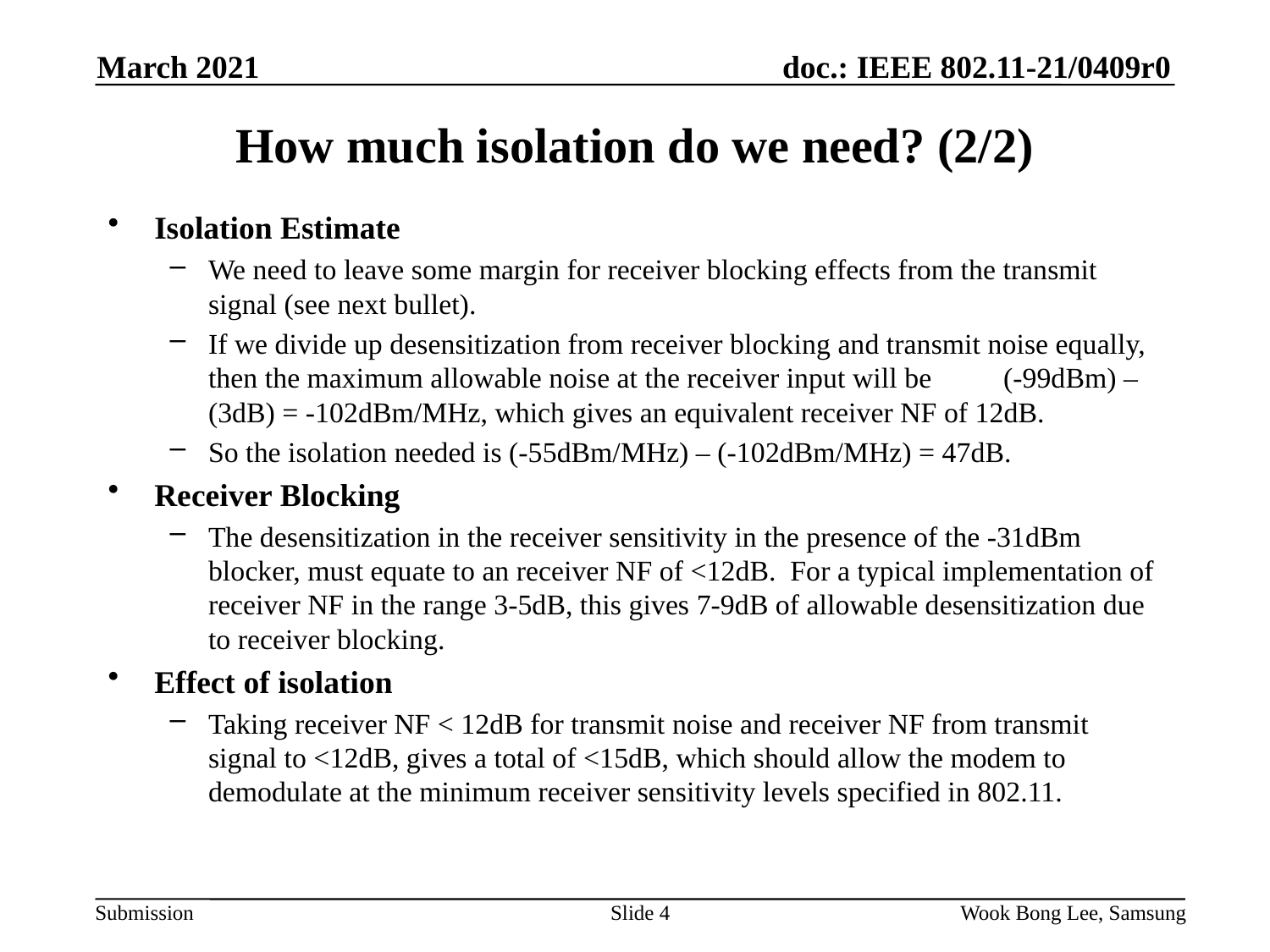

March 2021
# How much isolation do we need? (2/2)
Isolation Estimate
We need to leave some margin for receiver blocking effects from the transmit signal (see next bullet).
If we divide up desensitization from receiver blocking and transmit noise equally, then the maximum allowable noise at the receiver input will be          (-99dBm) – (3dB) = -102dBm/MHz, which gives an equivalent receiver NF of 12dB.
So the isolation needed is (-55dBm/MHz) – (-102dBm/MHz) = 47dB.
Receiver Blocking
The desensitization in the receiver sensitivity in the presence of the -31dBm blocker, must equate to an receiver NF of <12dB.  For a typical implementation of receiver NF in the range 3-5dB, this gives 7-9dB of allowable desensitization due to receiver blocking.
Effect of isolation
Taking receiver NF < 12dB for transmit noise and receiver NF from transmit signal to <12dB, gives a total of <15dB, which should allow the modem to demodulate at the minimum receiver sensitivity levels specified in 802.11.
Slide 4
Wook Bong Lee, Samsung